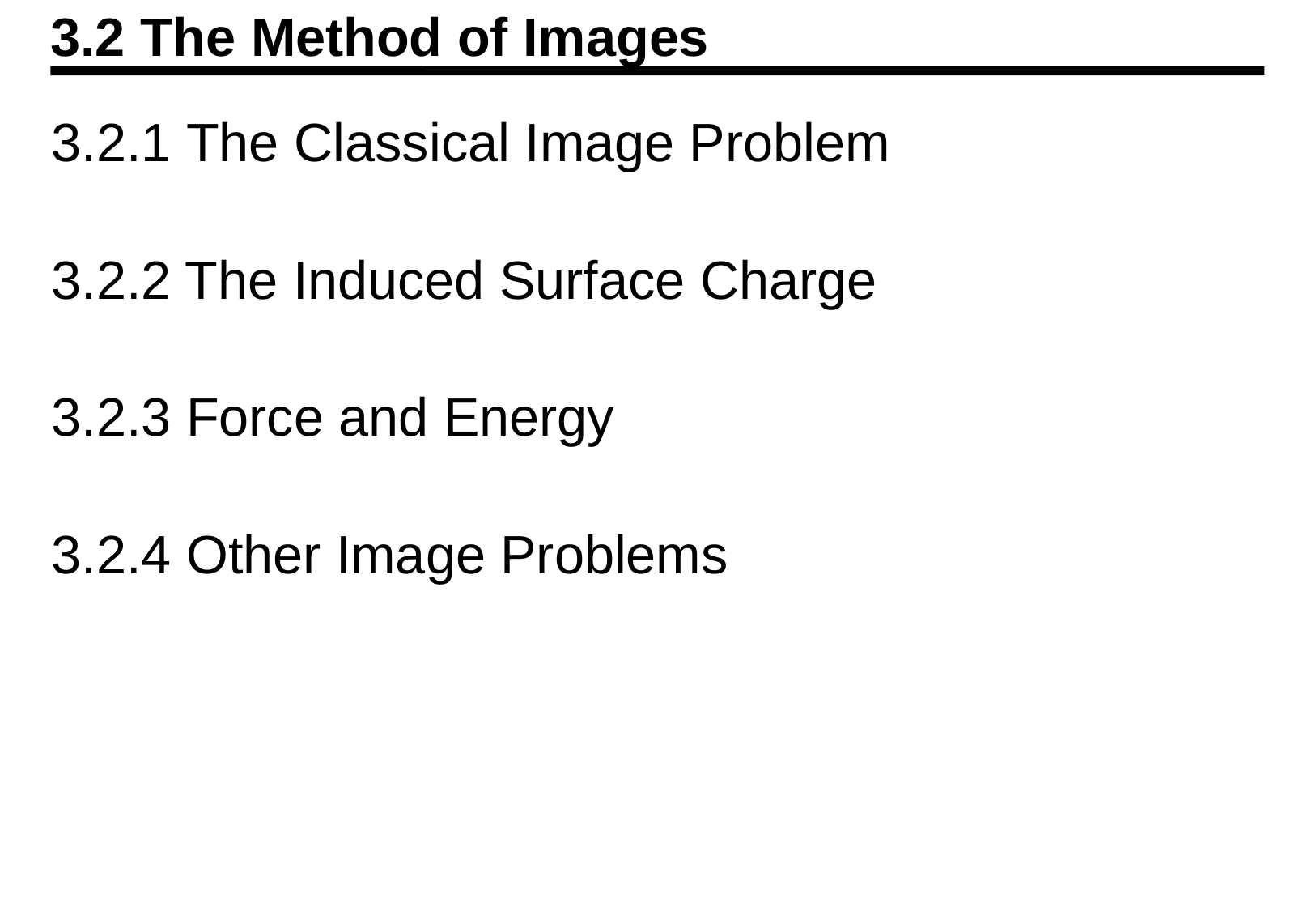

3.2 The Method of Images
3.2.1 The Classical Image Problem

3.2.2 The Induced Surface Charge

3.2.3 Force and Energy

3.2.4 Other Image Problems